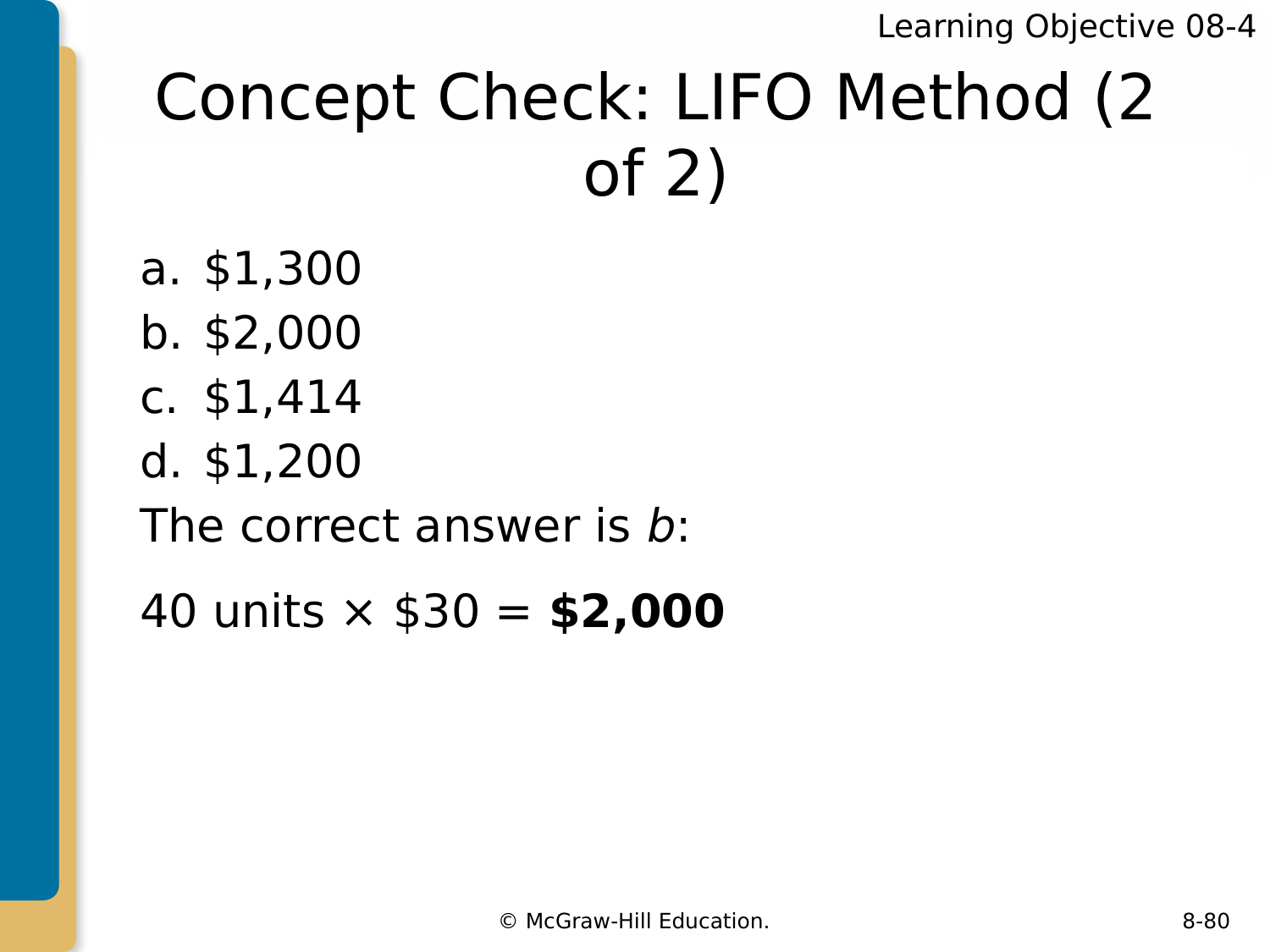

Learning Objective 08-4
# Concept Check: LIFO Method (2 of 2)
$1,300
$2,000
$1,414
$1,200
The correct answer is b:
40 units × $30 = $2,000